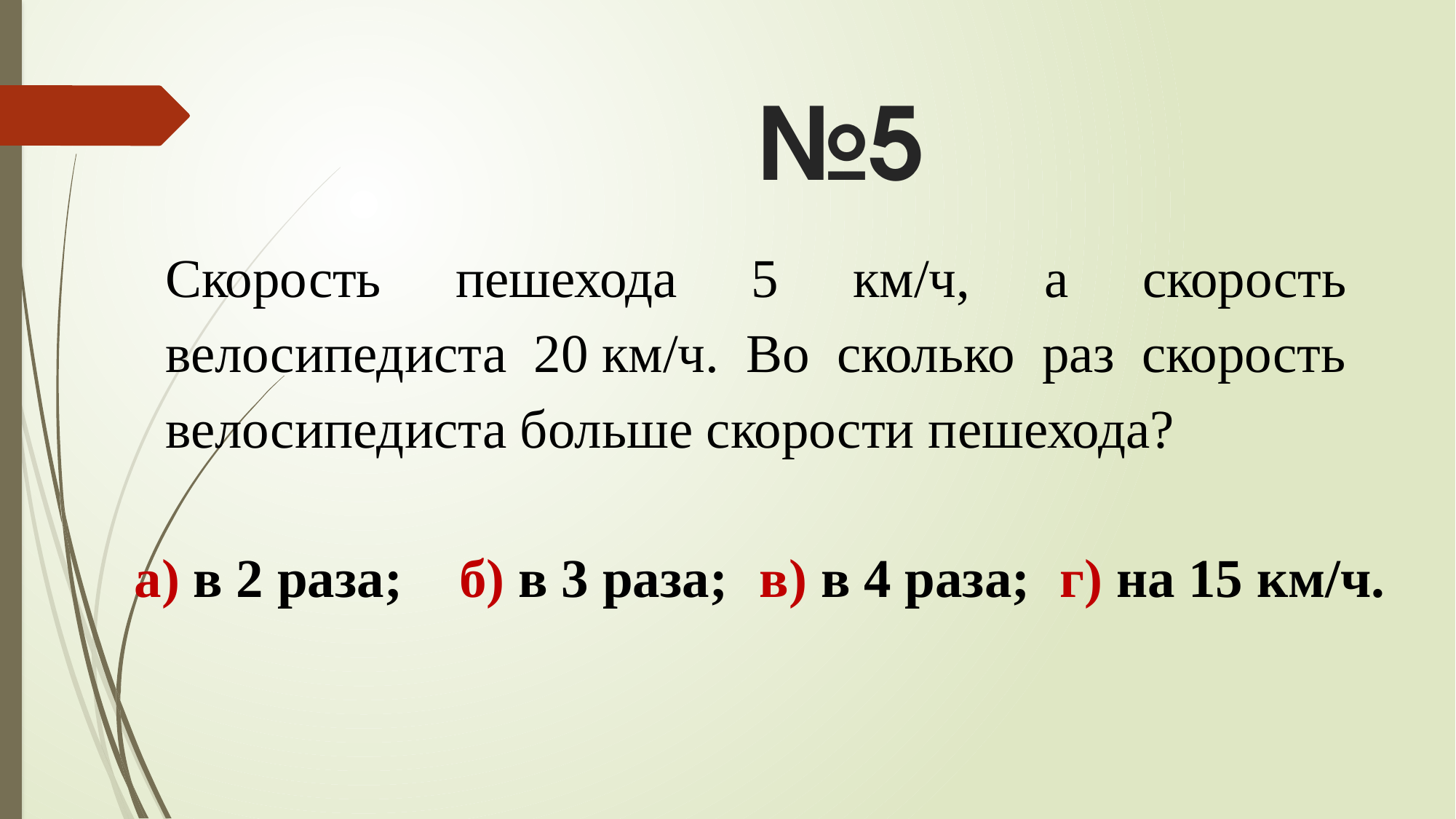

# №5
Скорость пешехода 5 км/ч, а скорость велосипедиста 20 км/ч. Во сколько раз скорость велосипедиста больше скорости пешехода?
 а) в 2 раза;	    б) в 3 раза;	  в) в 4 раза;	г) на 15 км/ч.